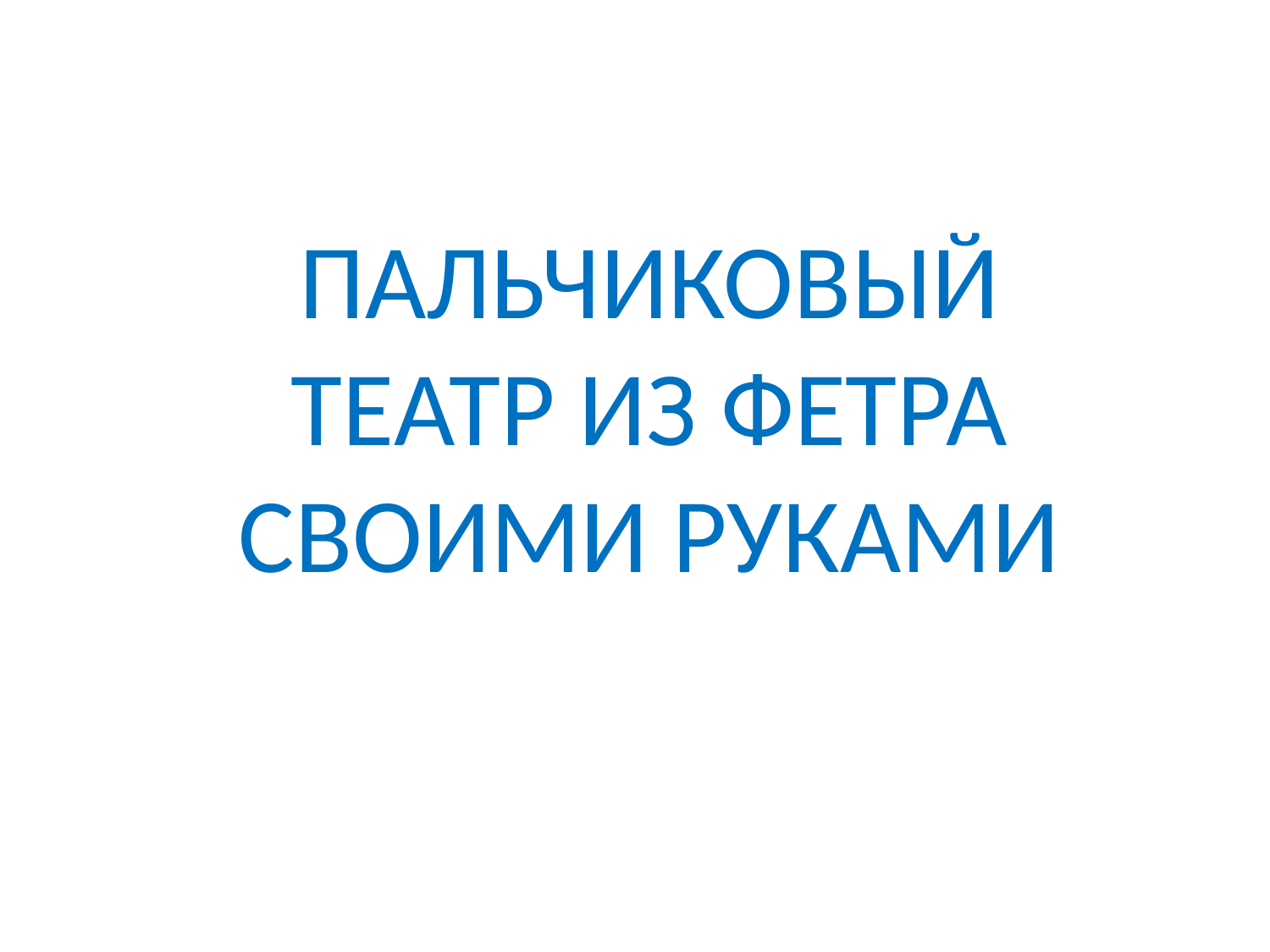

ПАЛЬЧИКОВЫЙ ТЕАТР ИЗ ФЕТРА СВОИМИ РУКАМИ
#